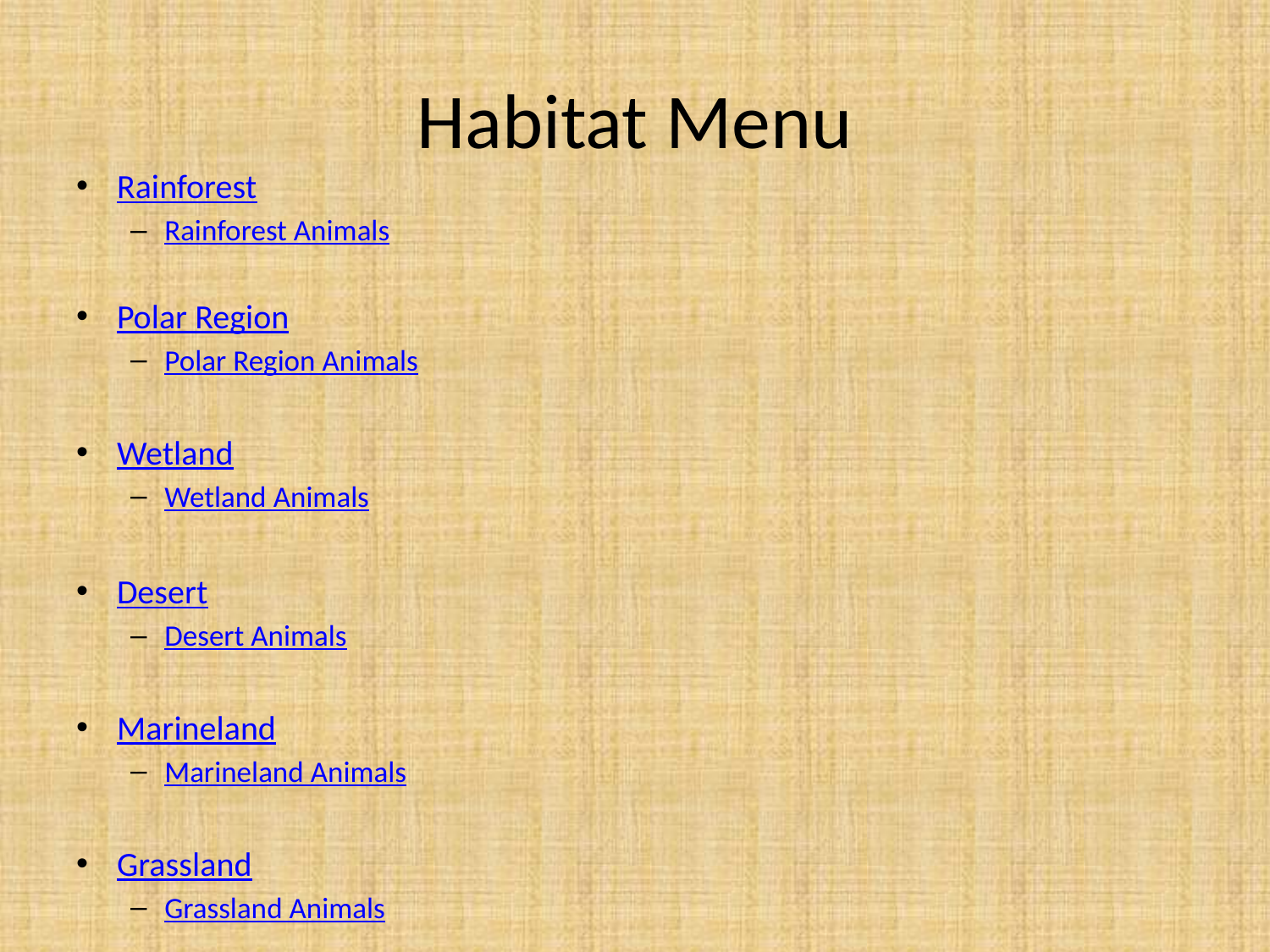

# Habitat Menu
Rainforest
Rainforest Animals

Polar Region
Polar Region Animals

Wetland
Wetland Animals

Desert
Desert Animals

Marineland
Marineland Animals

Grassland
Grassland Animals